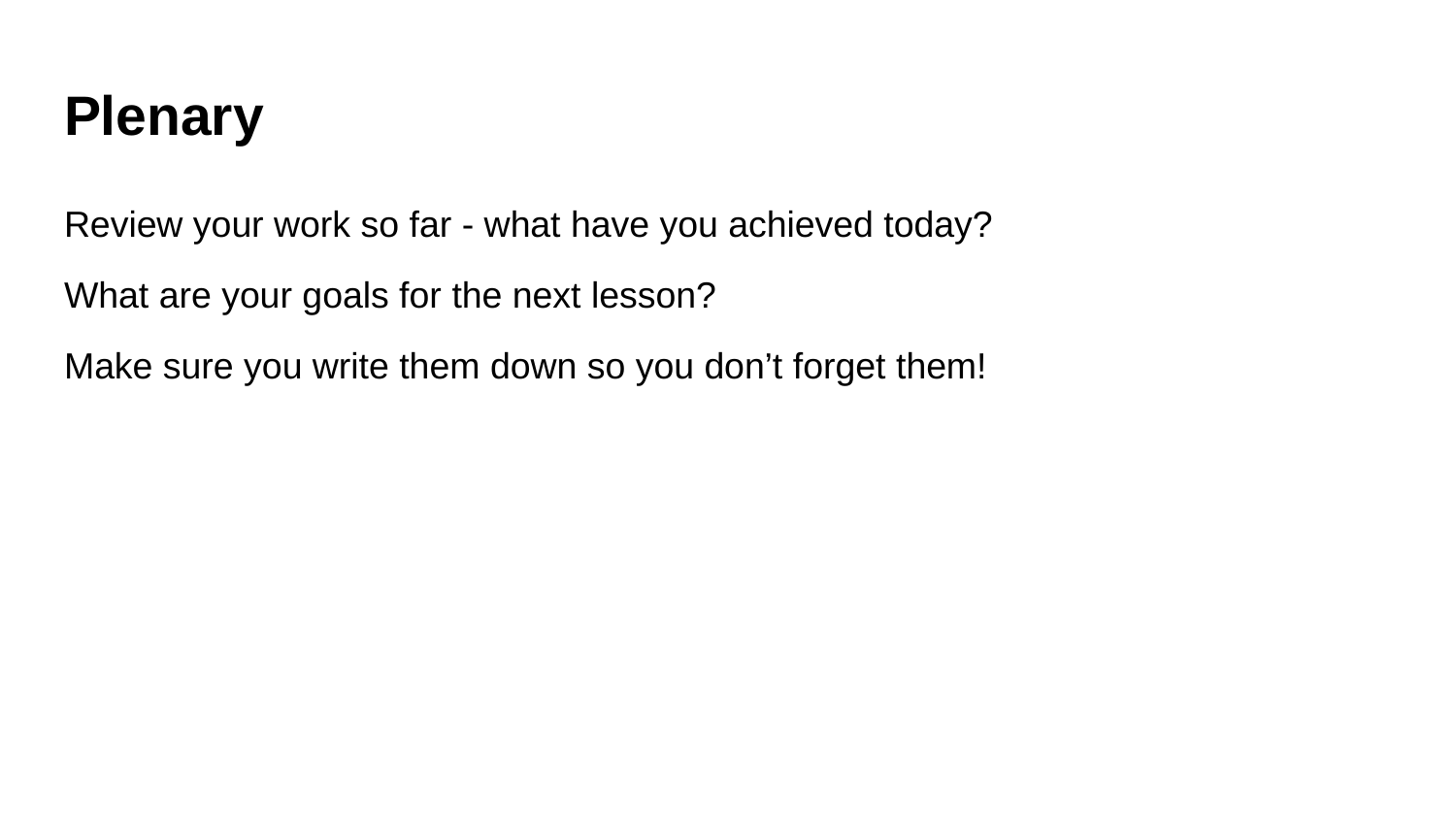

# Plenary
Review your work so far - what have you achieved today?
What are your goals for the next lesson?
Make sure you write them down so you don’t forget them!